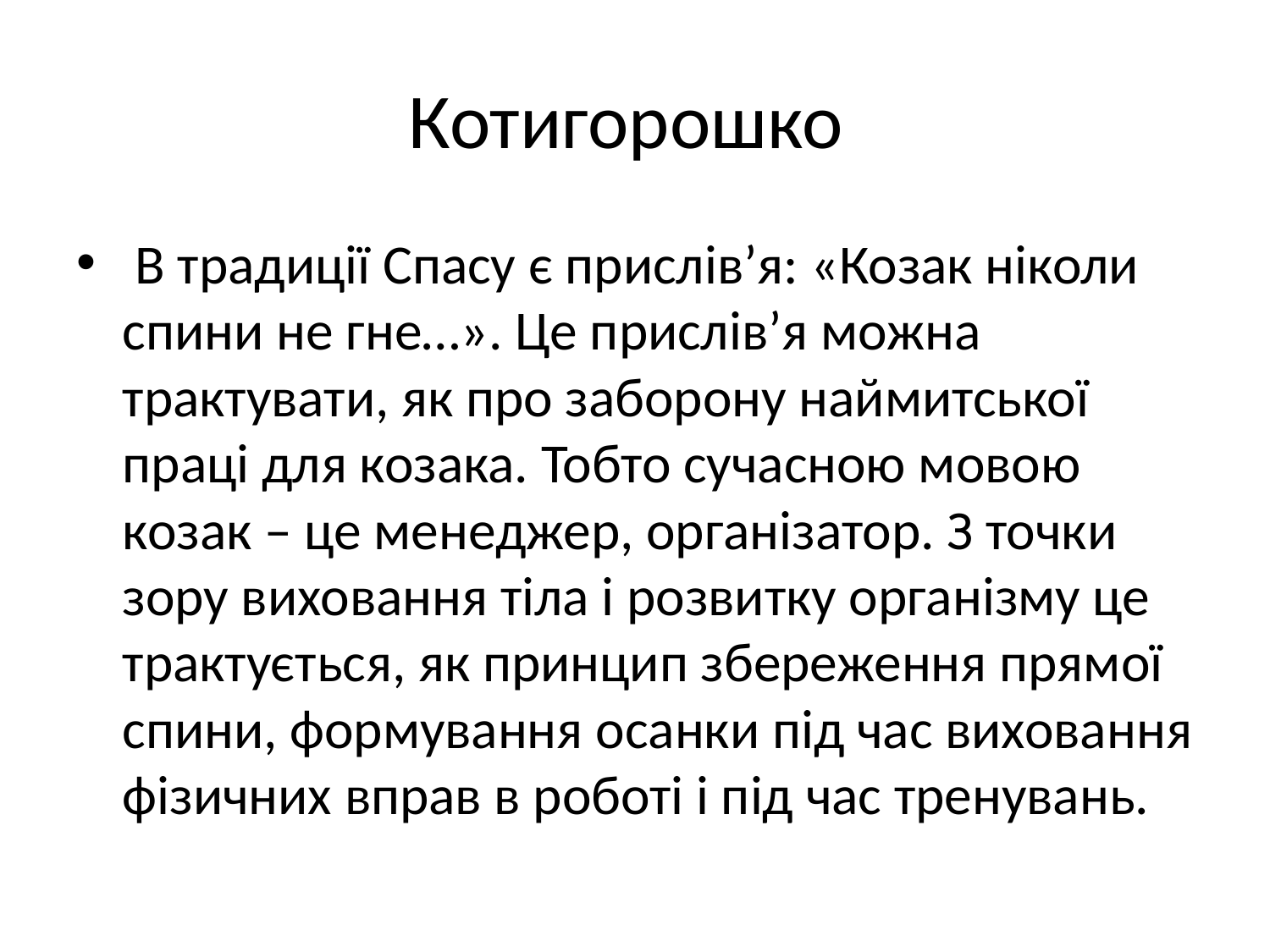

# Котигорошко
 В традиції Спасу є прислів’я: «Козак ніколи спини не гне…». Це прислів’я можна трактувати, як про заборону наймитської праці для козака. Тобто сучасною мовою козак – це менеджер, організатор. З точки зору виховання тіла і розвитку організму це трактується, як принцип збереження прямої спини, формування осанки під час виховання фізичних вправ в роботі і під час тренувань.